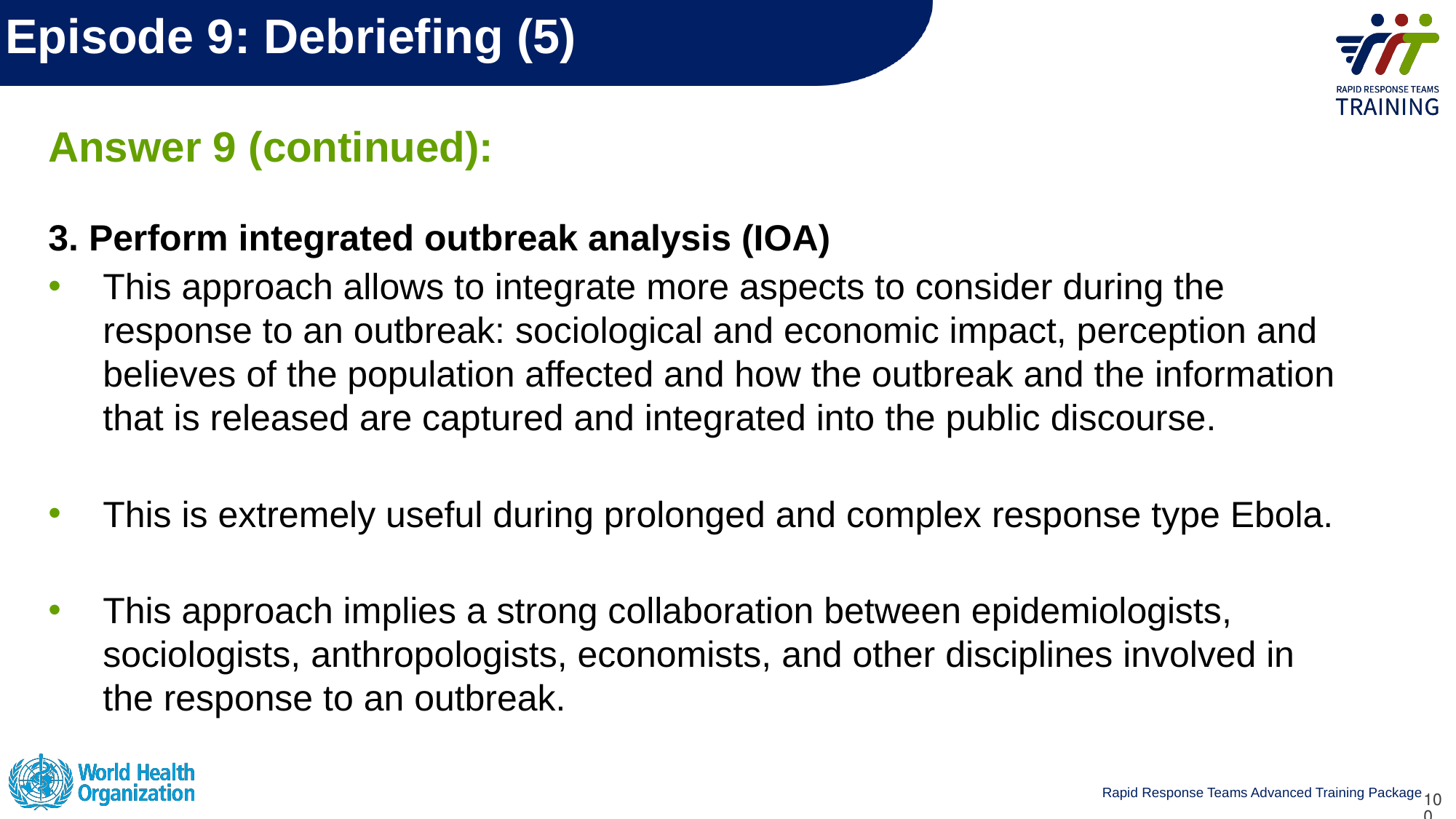

# Episode 9: Debriefing (5)
Answer 9 (continued):

3. Perform integrated outbreak analysis (IOA)
This approach allows to integrate more aspects to consider during the response to an outbreak: sociological and economic impact, perception and believes of the population affected and how the outbreak and the information that is released are captured and integrated into the public discourse.

This is extremely useful during prolonged and complex response type Ebola.

This approach implies a strong collaboration between epidemiologists, sociologists, anthropologists, economists, and other disciplines involved in the response to an outbreak.